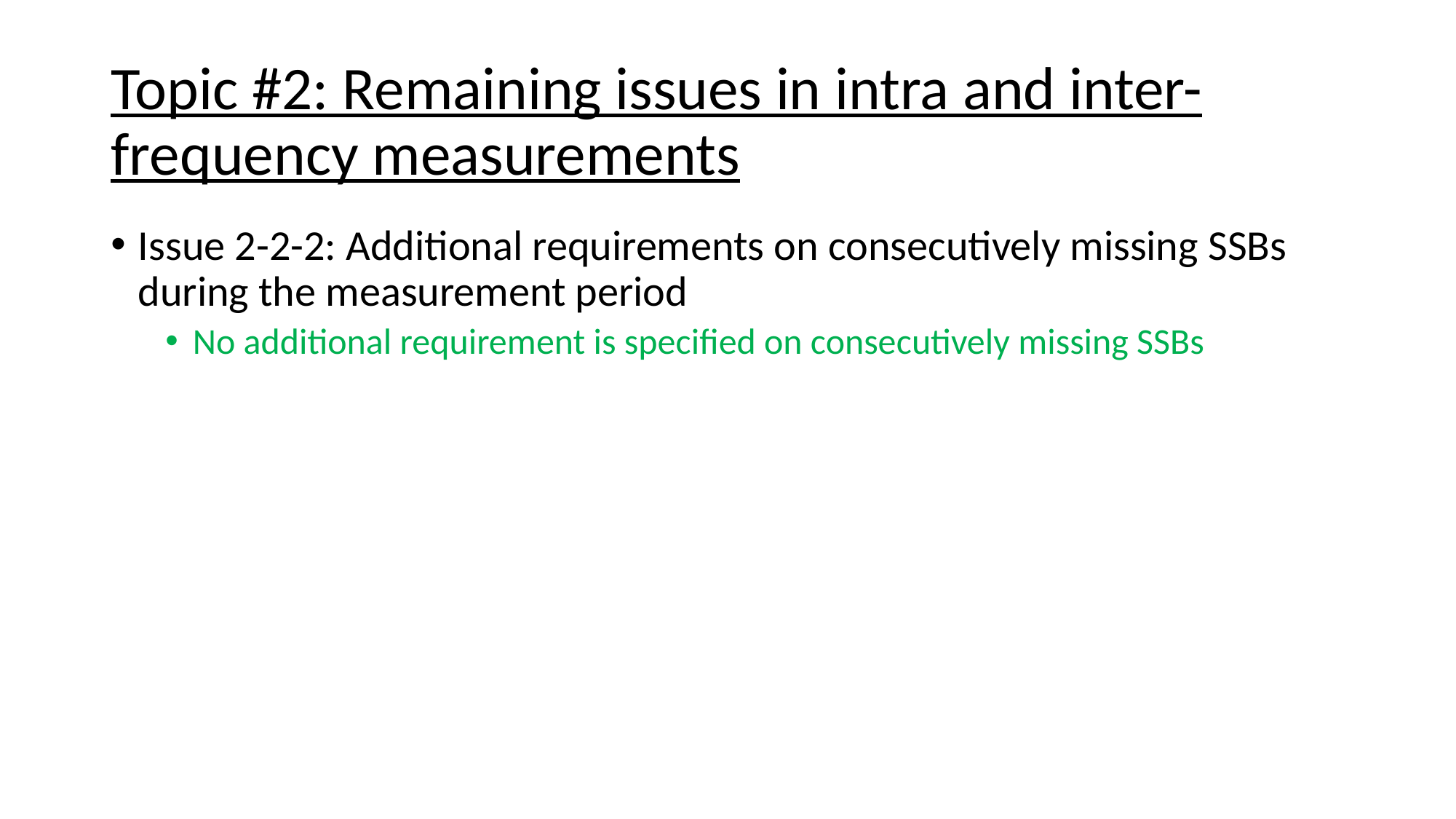

# Topic #2: Remaining issues in intra and inter-frequency measurements
Issue 2-2-2: Additional requirements on consecutively missing SSBs during the measurement period
No additional requirement is specified on consecutively missing SSBs